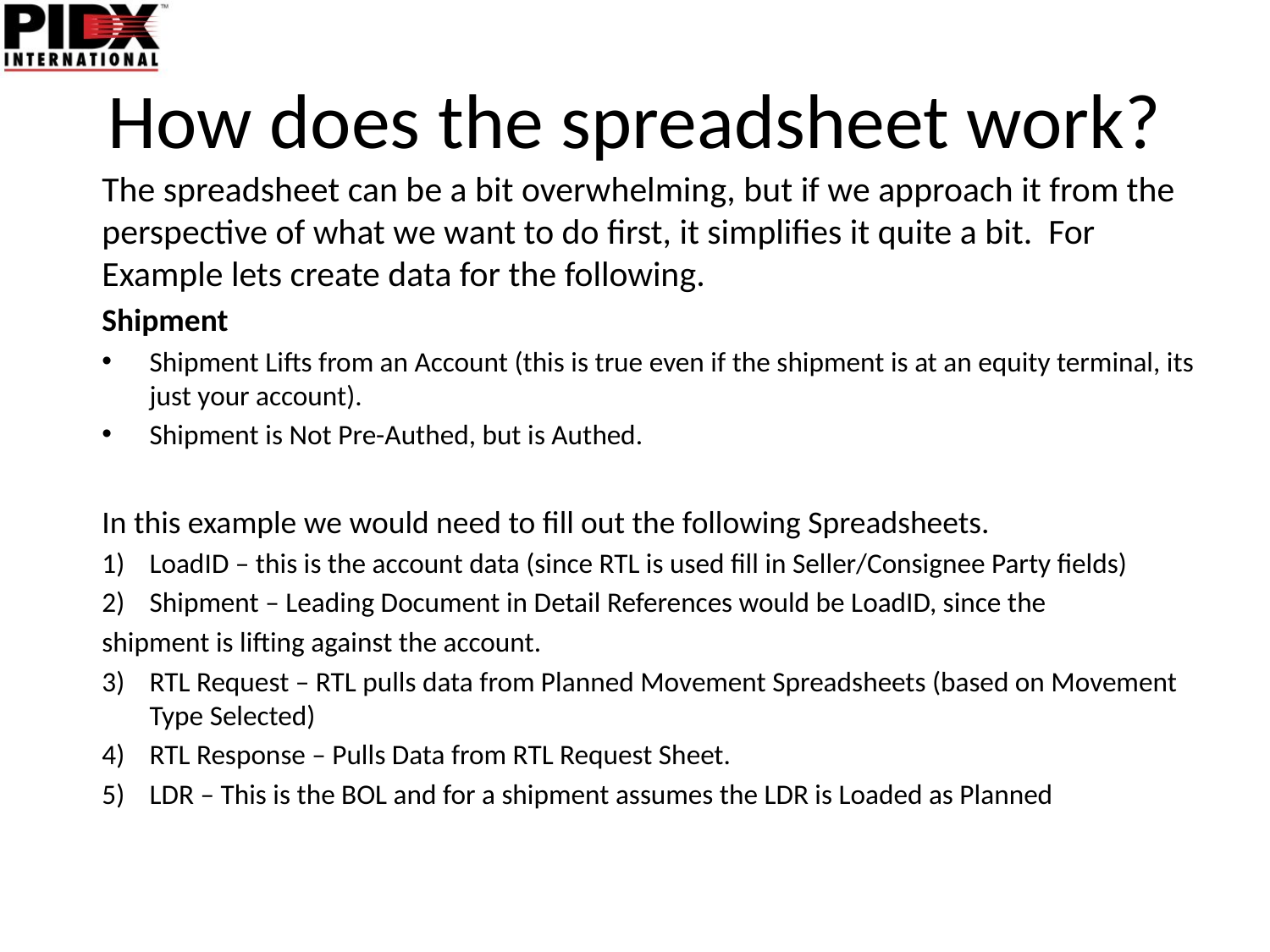

# How does the spreadsheet work?
The spreadsheet can be a bit overwhelming, but if we approach it from the perspective of what we want to do first, it simplifies it quite a bit.  For Example lets create data for the following.
Shipment
Shipment Lifts from an Account (this is true even if the shipment is at an equity terminal, its just your account).
Shipment is Not Pre-Authed, but is Authed.

In this example we would need to fill out the following Spreadsheets.
LoadID – this is the account data (since RTL is used fill in Seller/Consignee Party fields)
Shipment – Leading Document in Detail References would be LoadID, since the
shipment is lifting against the account.
RTL Request – RTL pulls data from Planned Movement Spreadsheets (based on Movement Type Selected)
RTL Response – Pulls Data from RTL Request Sheet.
LDR – This is the BOL and for a shipment assumes the LDR is Loaded as Planned